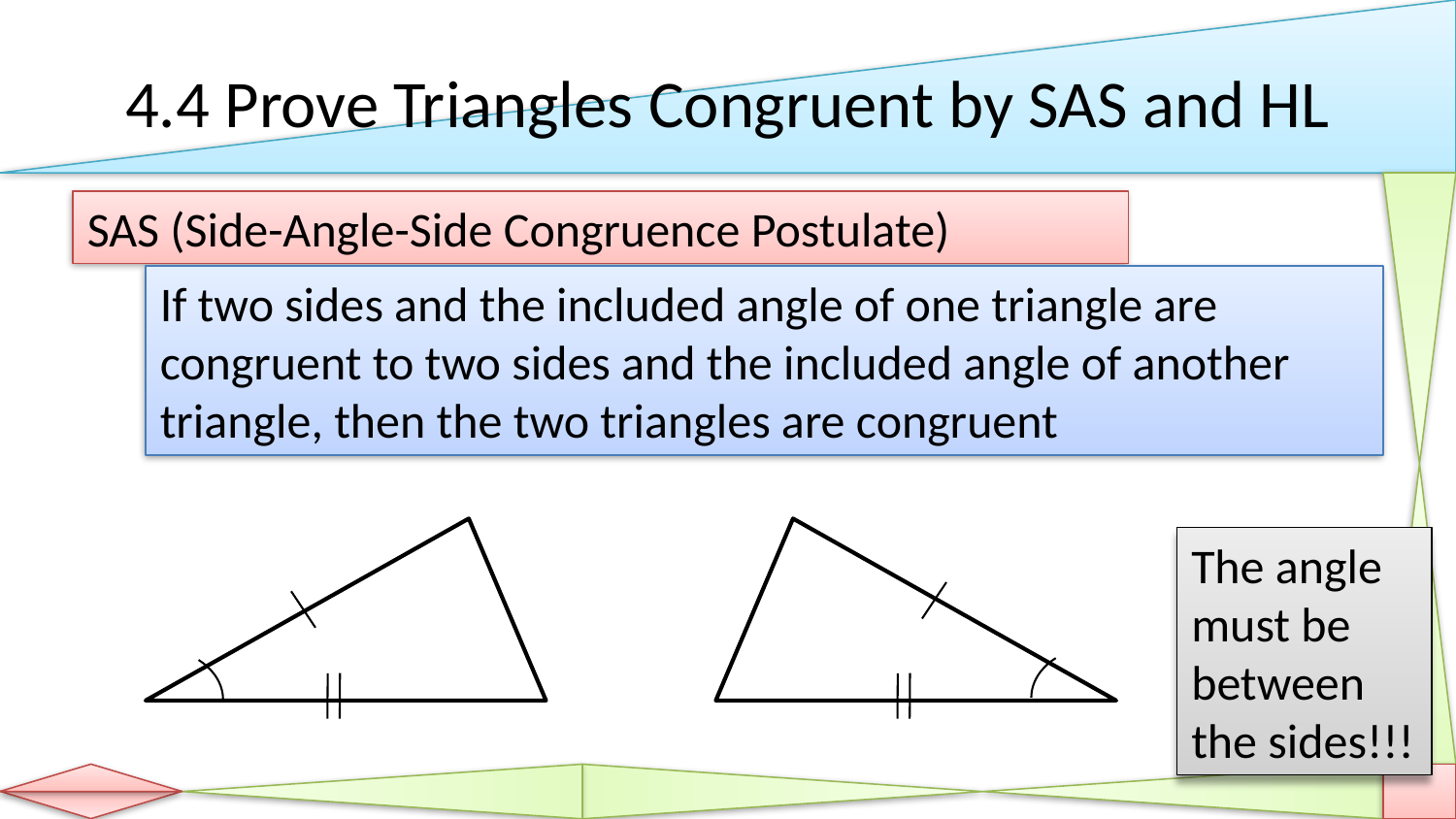

# 4.4 Prove Triangles Congruent by SAS and HL
SAS (Side-Angle-Side Congruence Postulate)
If two sides and the included angle of one triangle are congruent to two sides and the included angle of another triangle, then the two triangles are congruent

The angle must be between the sides!!!